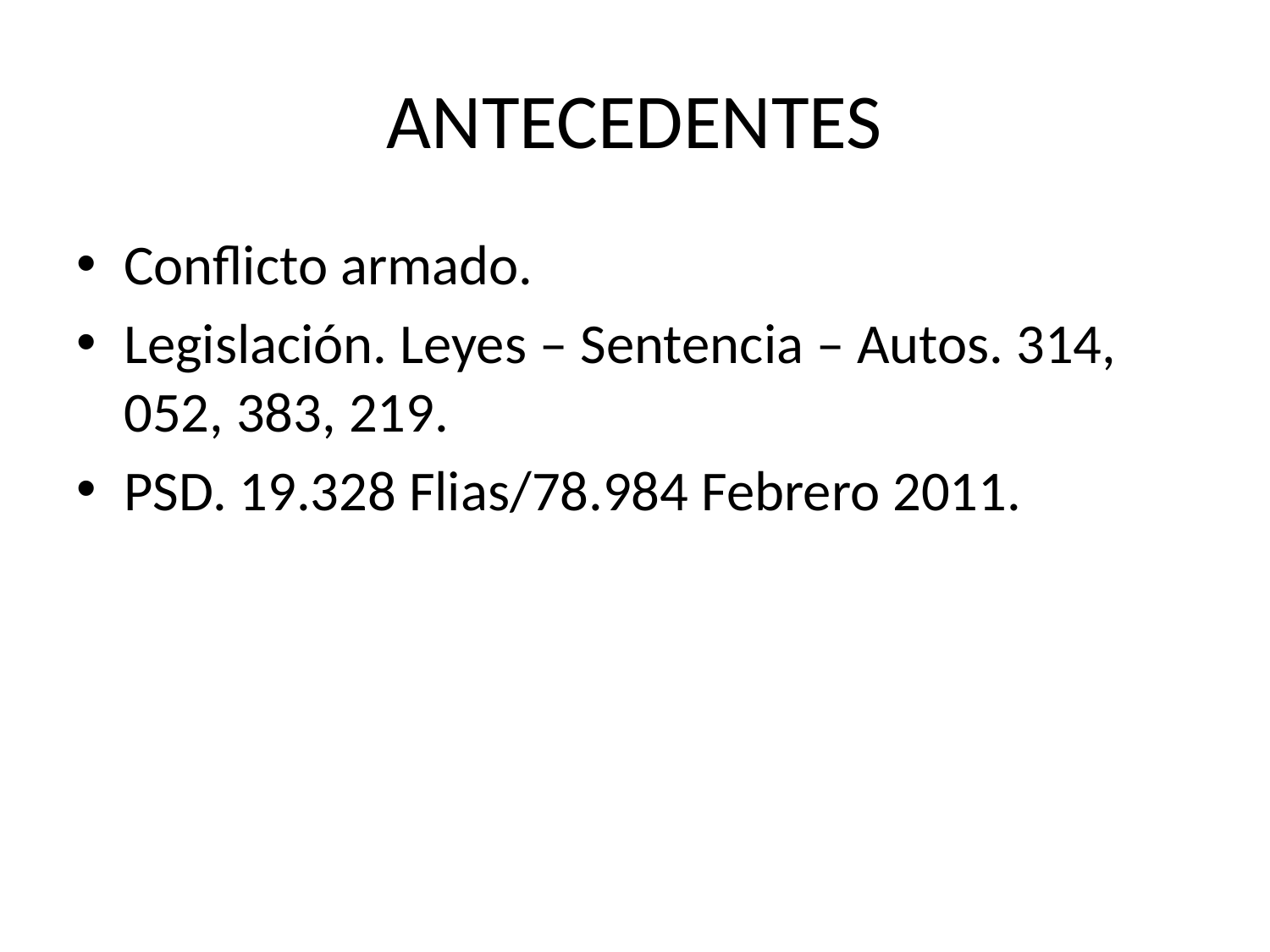

# ANTECEDENTES
Conflicto armado.
Legislación. Leyes – Sentencia – Autos. 314, 052, 383, 219.
PSD. 19.328 Flias/78.984 Febrero 2011.